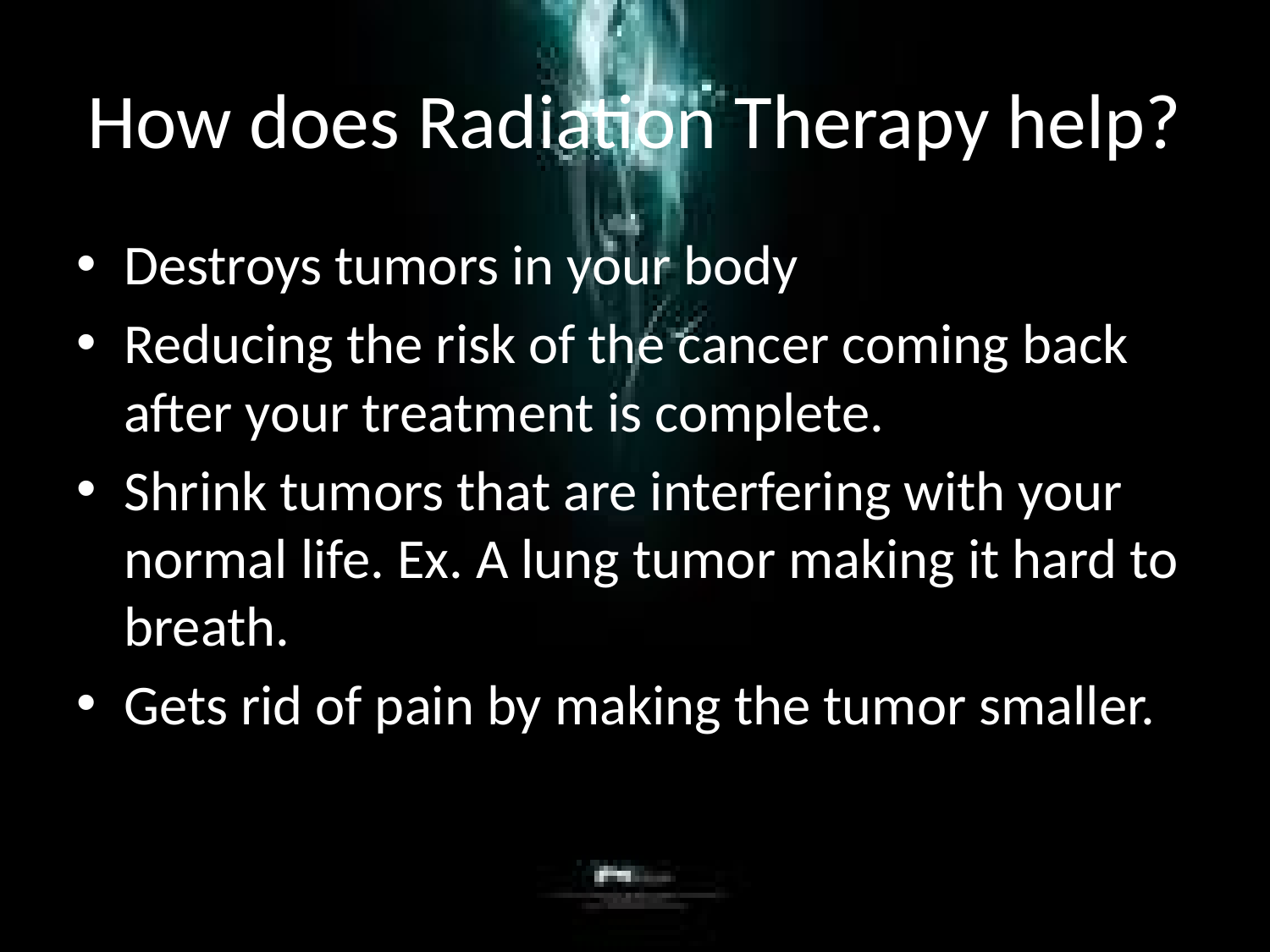

# How does Radiation Therapy help?
Destroys tumors in your body
Reducing the risk of the cancer coming back after your treatment is complete.
Shrink tumors that are interfering with your normal life. Ex. A lung tumor making it hard to breath.
Gets rid of pain by making the tumor smaller.